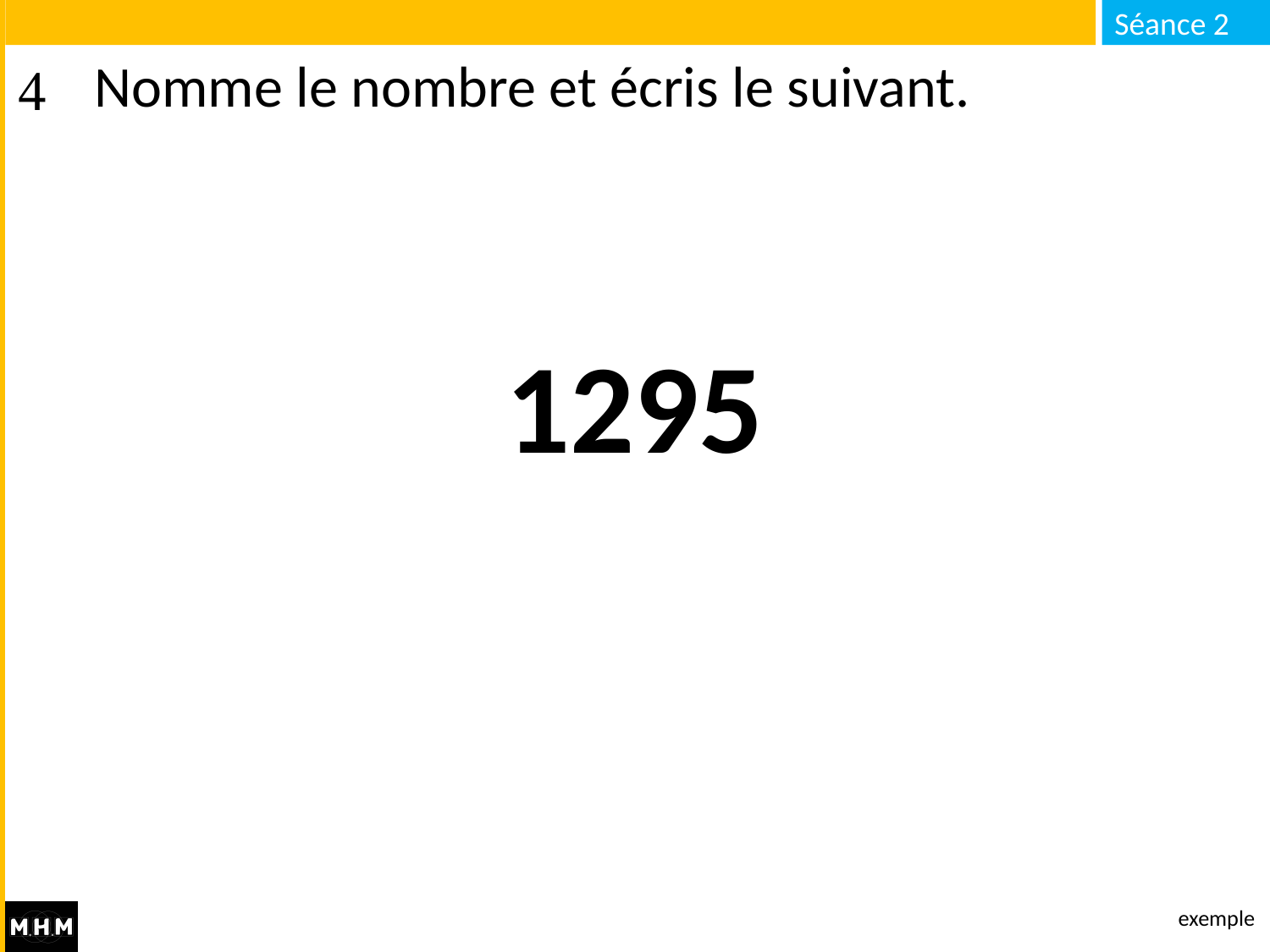

# Nomme le nombre et écris le suivant.
1295
exemple